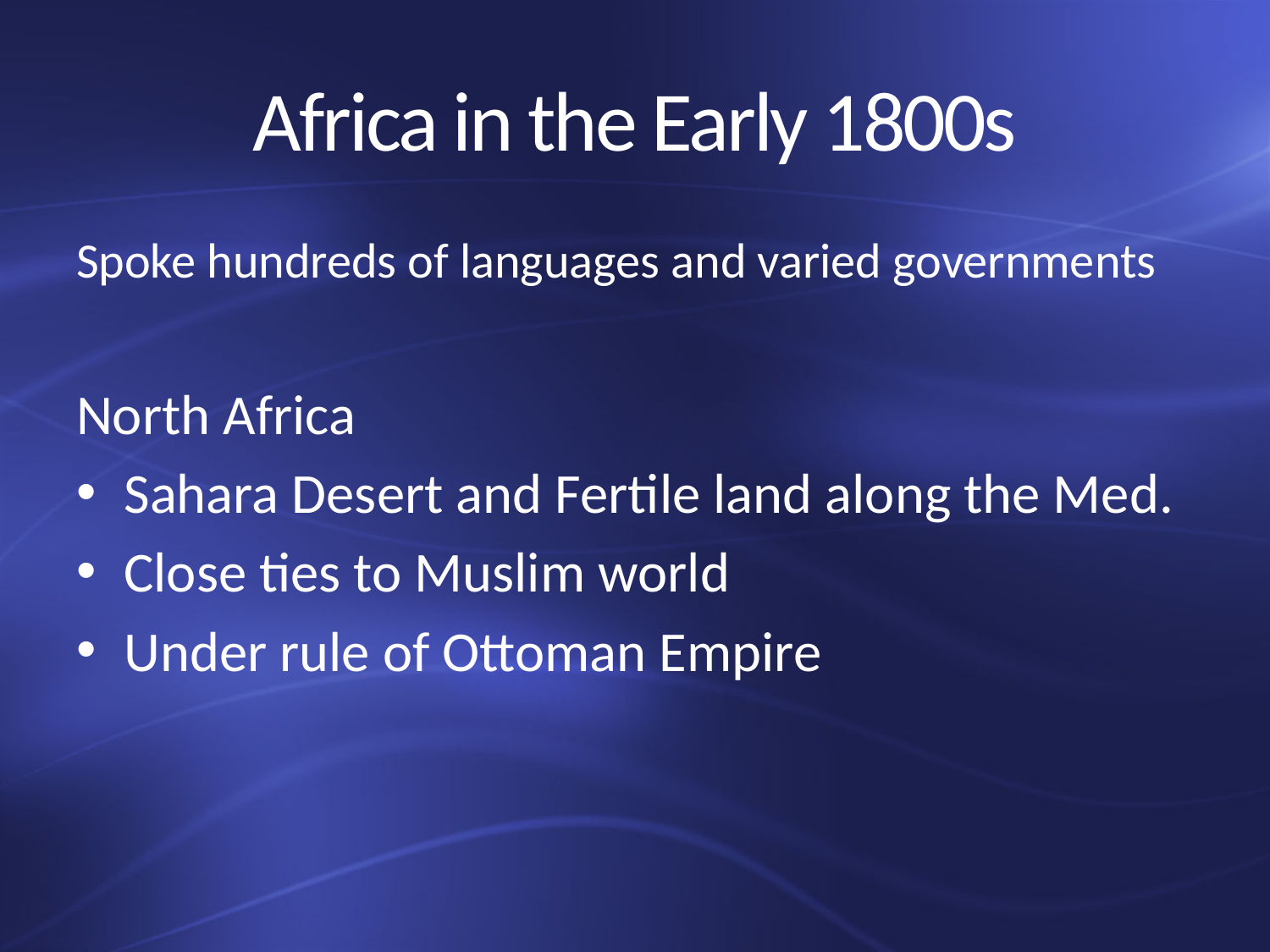

# Africa in the Early 1800s
Spoke hundreds of languages and varied governments

North Africa
Sahara Desert and Fertile land along the Med.
Close ties to Muslim world
Under rule of Ottoman Empire